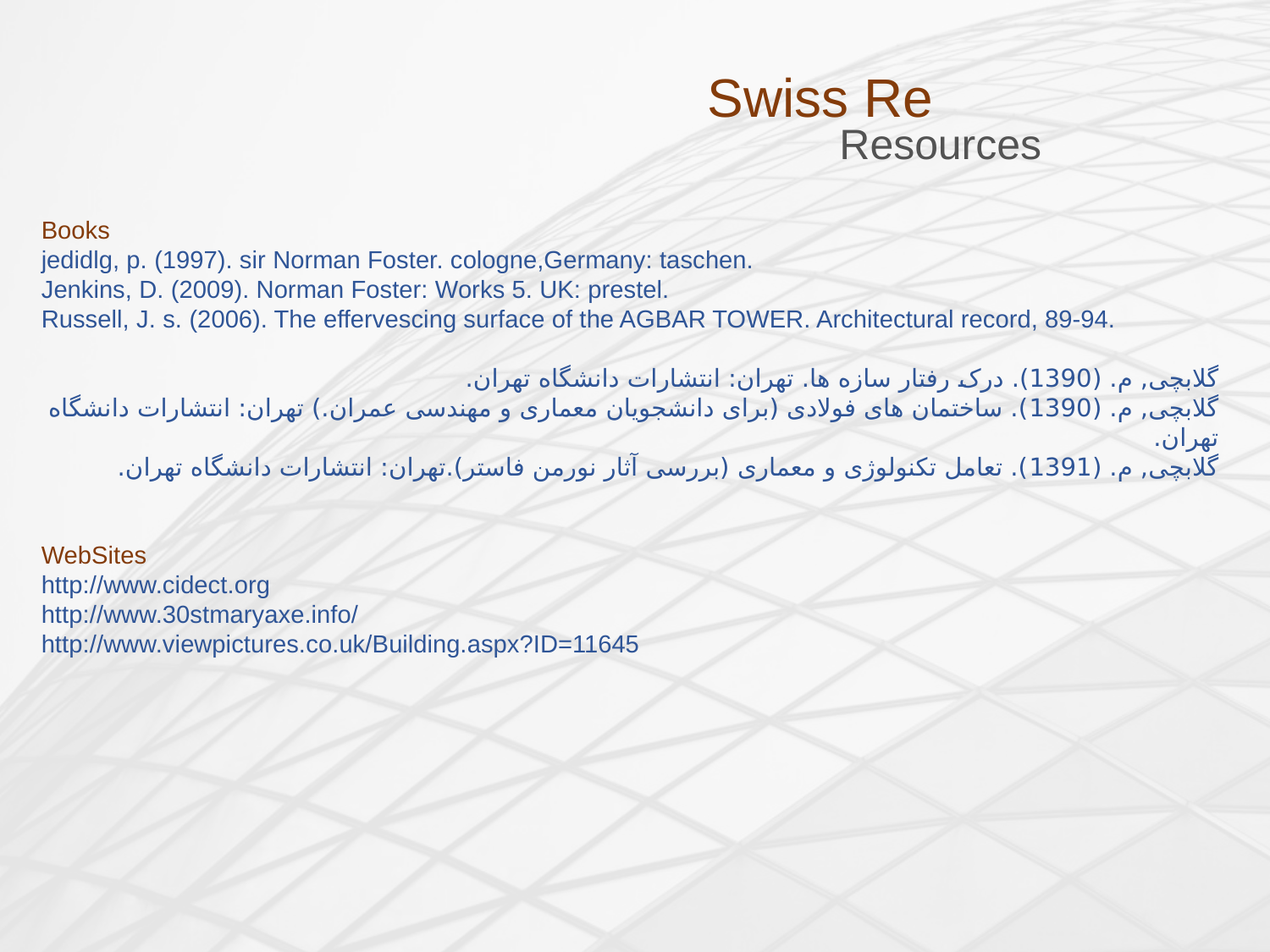

# Swiss Re
Resources
Books
jedidlg, p. (1997). sir Norman Foster. cologne,Germany: taschen.
Jenkins, D. (2009). Norman Foster: Works 5. UK: prestel.
Russell, J. s. (2006). The effervescing surface of the AGBAR TOWER. Architectural record, 89-94.

گلابچی, م. (1390). درک رفتار سازه ها. تهران: انتشارات دانشگاه تهران.
گلابچی, م. (1390). ساختمان های فولادی (برای دانشجویان معماری و مهندسی عمران.) تهران: انتشارات دانشگاه تهران.
گلابچی, م. (1391). تعامل تکنولوژی و معماری (بررسی آثار نورمن فاستر).تهران: انتشارات دانشگاه تهران.

WebSites
http://www.cidect.org
http://www.30stmaryaxe.info/
http://www.viewpictures.co.uk/Building.aspx?ID=11645